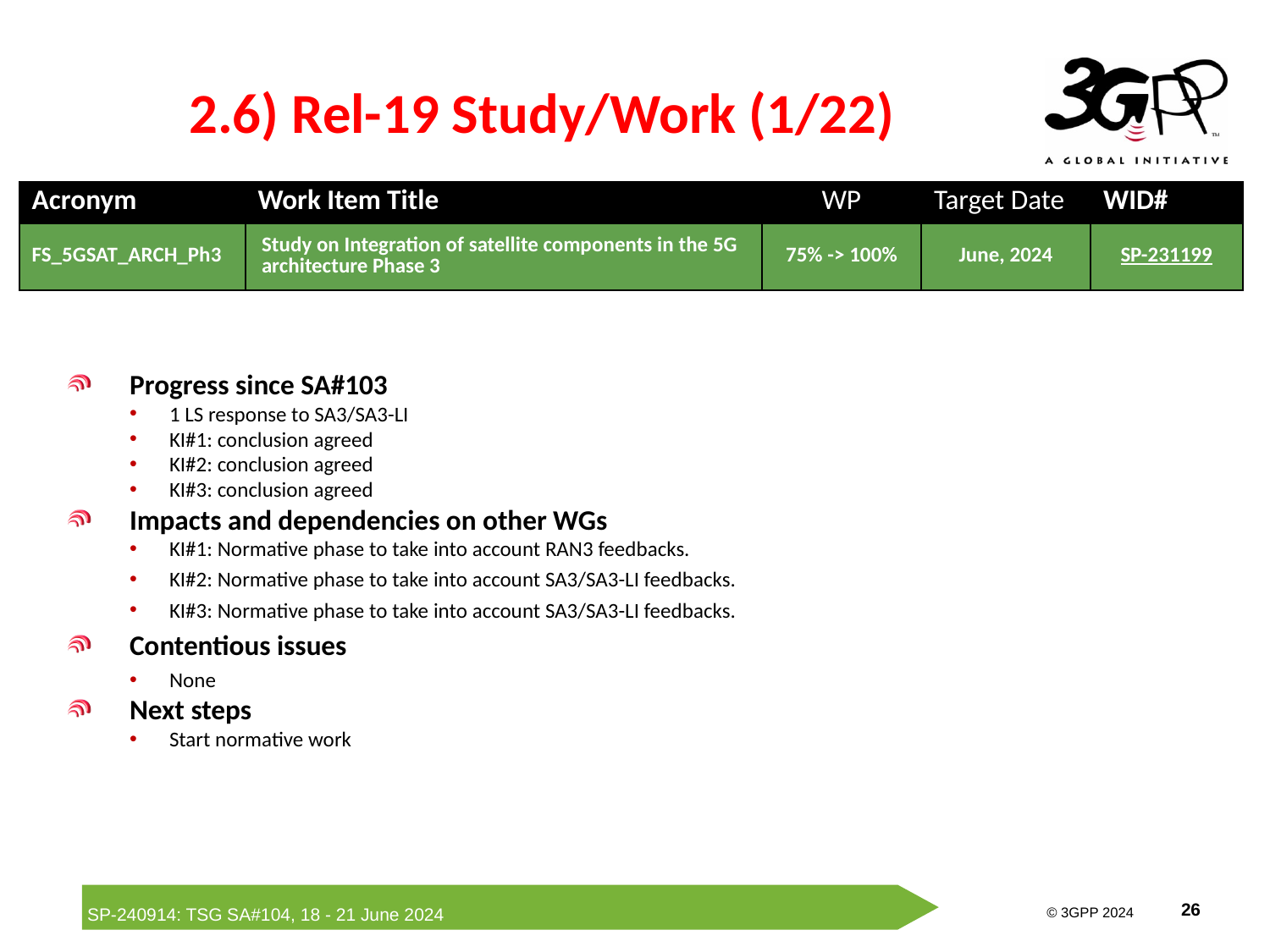

# 2.6) Rel-19 Study/Work (1/22)
| Acronym | Work Item Title | WP | Target Date | WID# |
| --- | --- | --- | --- | --- |
| FS\_5GSAT\_ARCH\_Ph3 | Study on Integration of satellite components in the 5G architecture Phase 3 | 75% -> 100% | June, 2024 | SP-231199 |
Progress since SA#103
1 LS response to SA3/SA3-LI
KI#1: conclusion agreed
KI#2: conclusion agreed
KI#3: conclusion agreed
Impacts and dependencies on other WGs
KI#1: Normative phase to take into account RAN3 feedbacks.
KI#2: Normative phase to take into account SA3/SA3-LI feedbacks.
KI#3: Normative phase to take into account SA3/SA3-LI feedbacks.
Contentious issues
None
Next steps
Start normative work